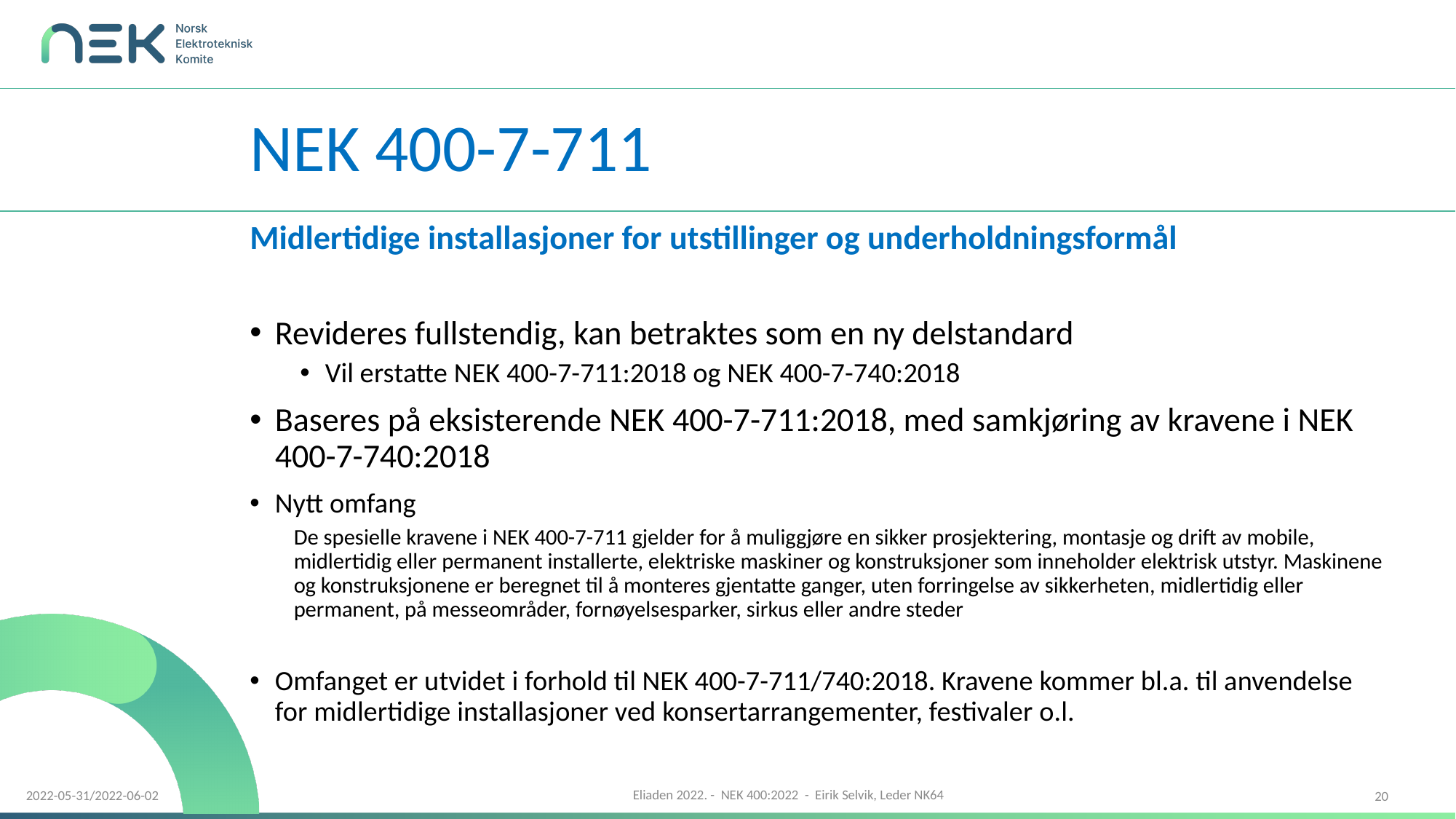

# NEK 400-7-711
Midlertidige installasjoner for utstillinger og underholdningsformål

Revideres fullstendig, kan betraktes som en ny delstandard
Vil erstatte NEK 400-7-711:2018 og NEK 400-7-740:2018
Baseres på eksisterende NEK 400-7-711:2018, med samkjøring av kravene i NEK 400-7-740:2018
Nytt omfang
De spesielle kravene i NEK 400-7-711 gjelder for å muliggjøre en sikker prosjektering, montasje og drift av mobile, midlertidig eller permanent installerte, elektriske maskiner og konstruksjoner som inneholder elektrisk utstyr. Maskinene og konstruksjonene er beregnet til å monteres gjentatte ganger, uten forringelse av sikkerheten, midlertidig eller permanent, på messeområder, fornøyelsesparker, sirkus eller andre steder

Omfanget er utvidet i forhold til NEK 400-7-711/740:2018. Kravene kommer bl.a. til anvendelse for midlertidige installasjoner ved konsertarrangementer, festivaler o.l.
20
2022-05-31/2022-06-02
Eliaden 2022. -  NEK 400:2022  -  Eirik Selvik, Leder NK64